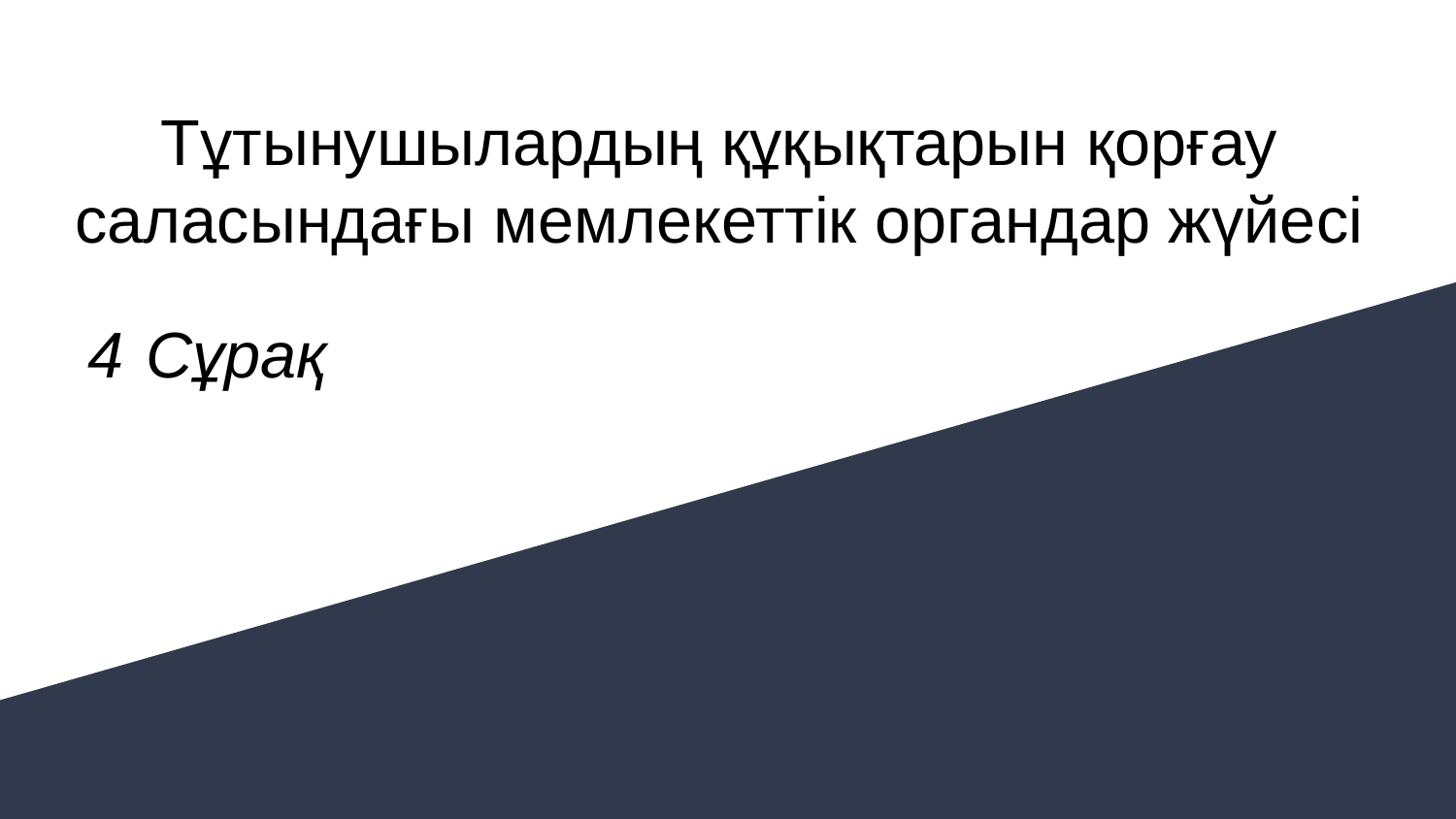

# Тұтынушылардың құқықтарын қорғау саласындағы мемлекеттік органдар жүйесі
4 Сұрақ